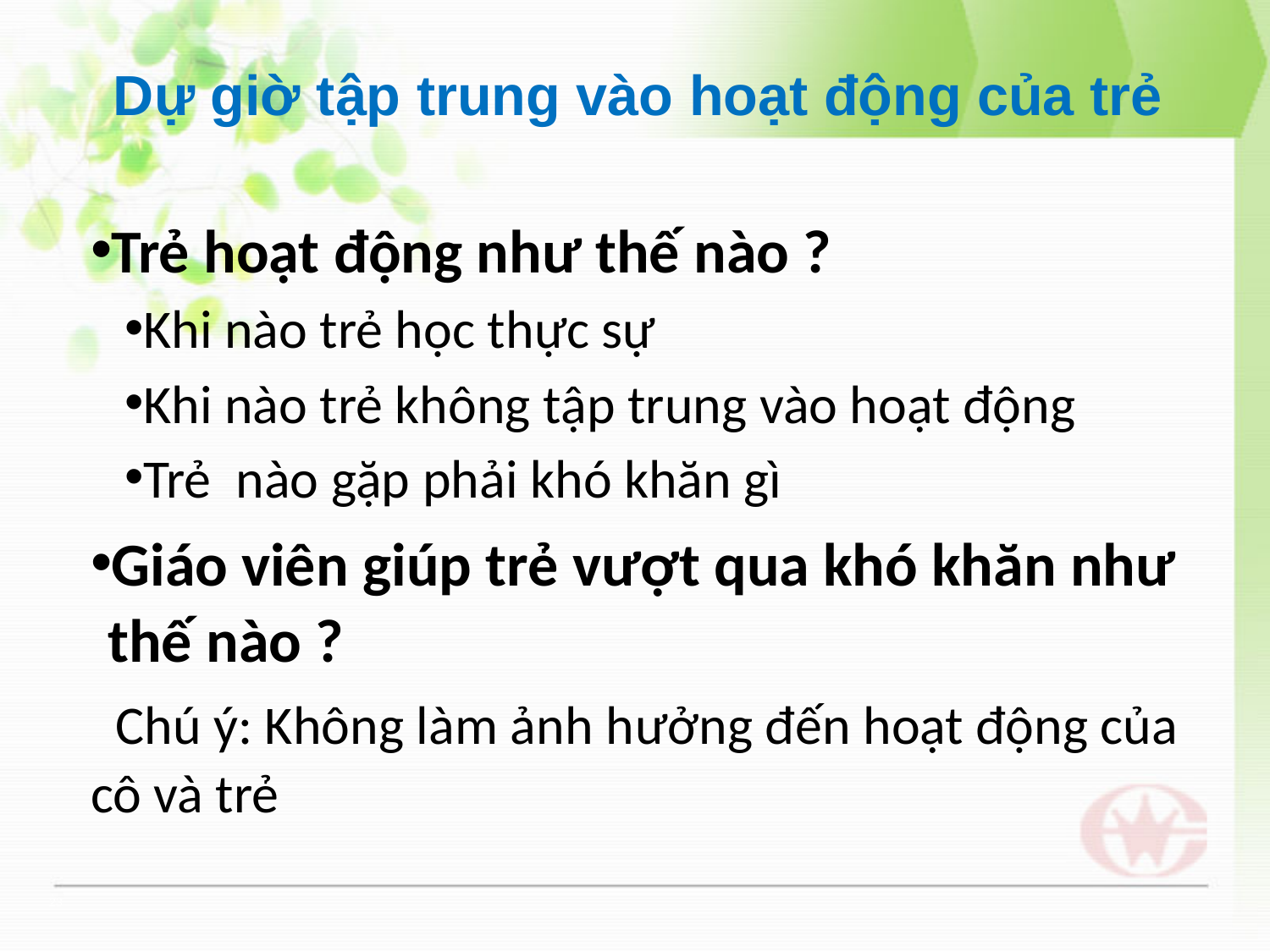

Dự giờ tập trung vào hoạt động của trẻ
Trẻ hoạt động như thế nào ?
Khi nào trẻ học thực sự
Khi nào trẻ không tập trung vào hoạt động
Trẻ  nào gặp phải khó khăn gì
Giáo viên giúp trẻ vượt qua khó khăn như thế nào ?
  Chú ý: Không làm ảnh hưởng đến hoạt động của cô và trẻ
23